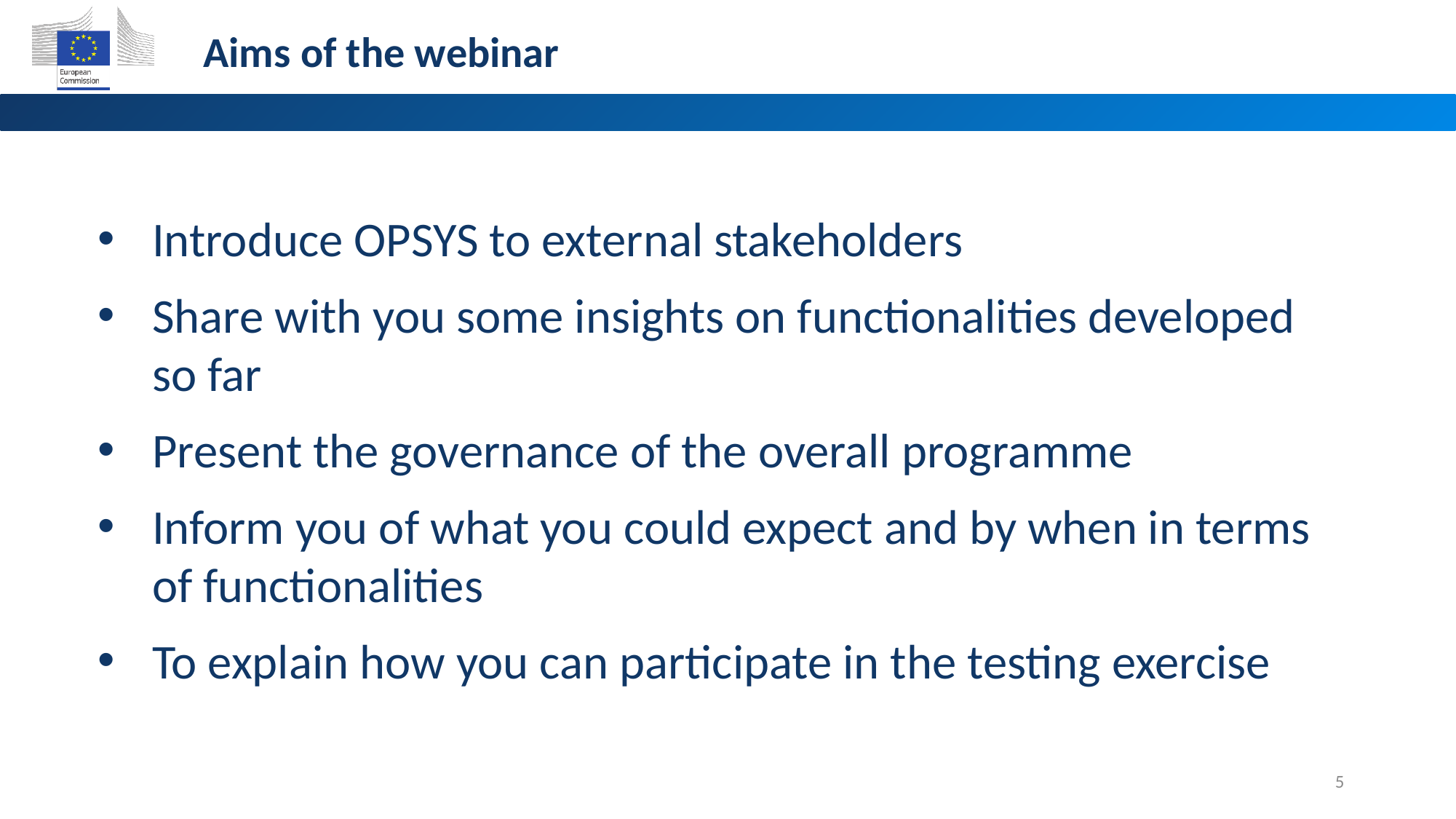

Aims of the webinar
Introduce OPSYS to external stakeholders
Share with you some insights on functionalities developed so far
Present the governance of the overall programme
Inform you of what you could expect and by when in terms of functionalities
To explain how you can participate in the testing exercise
5